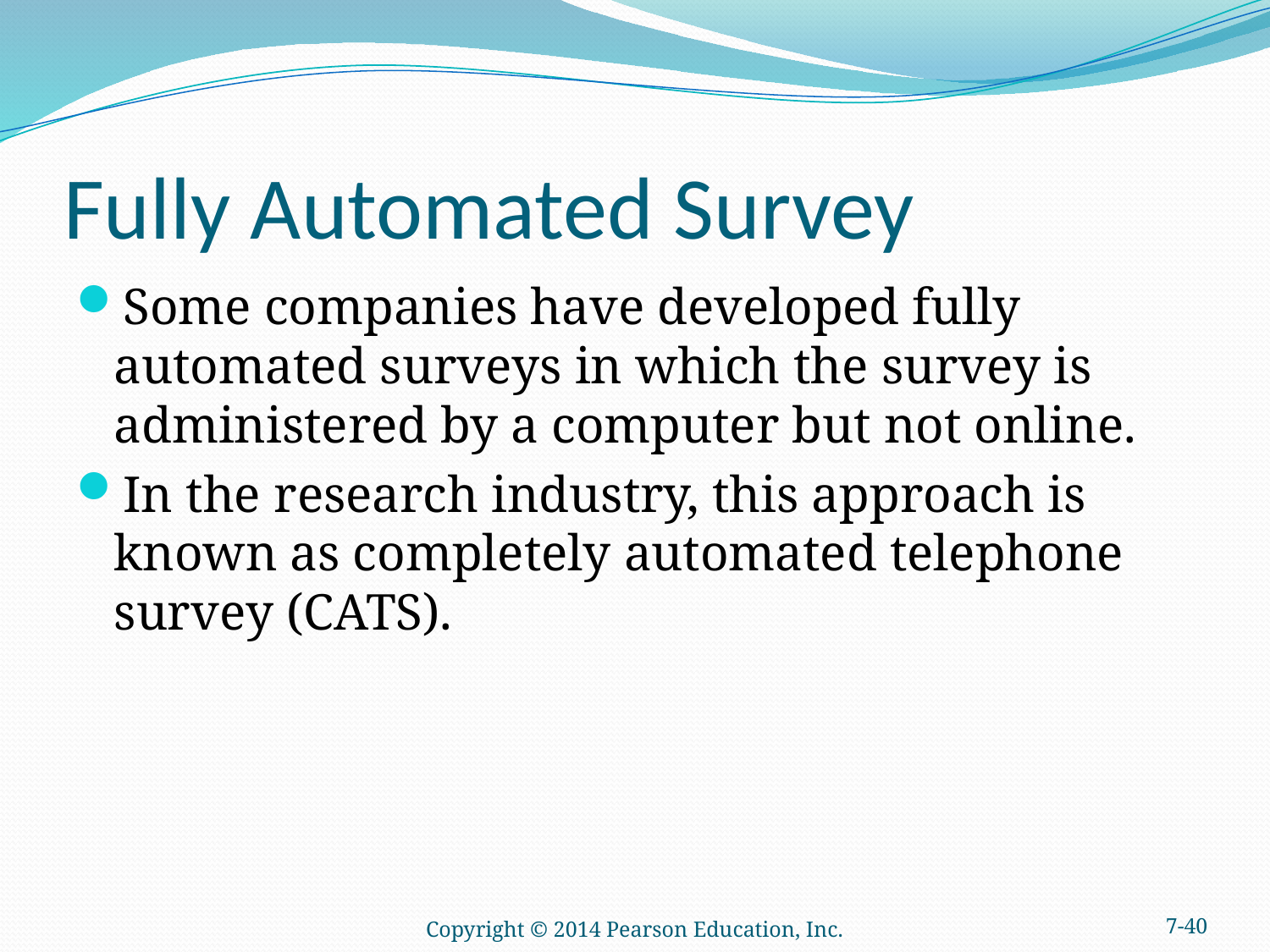

# Fully Automated Survey
Some companies have developed fully automated surveys in which the survey is administered by a computer but not online.
In the research industry, this approach is known as completely automated telephone survey (CATS).